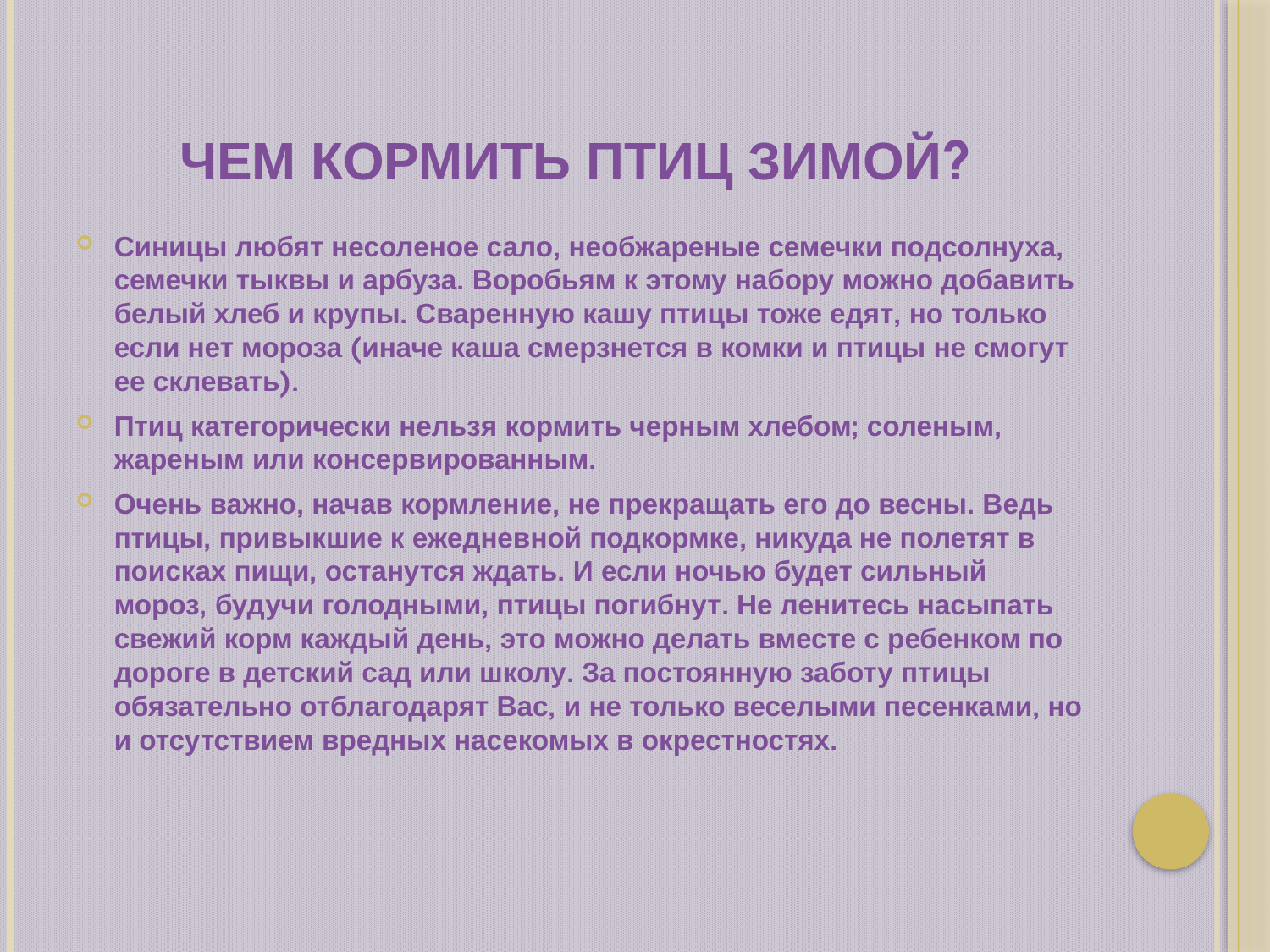

# Чем кормить птиц зимой?
Синицы любят несоленое сало, необжареные семечки подсолнуха, семечки тыквы и арбуза. Воробьям к этому набору можно добавить белый хлеб и крупы. Сваренную кашу птицы тоже едят, но только если нет мороза (иначе каша смерзнется в комки и птицы не смогут ее склевать).
Птиц категорически нельзя кормить черным хлебом; соленым, жареным или консервированным.
Очень важно, начав кормление, не прекращать его до весны. Ведь птицы, привыкшие к ежедневной подкормке, никуда не полетят в поисках пищи, останутся ждать. И если ночью будет сильный мороз, будучи голодными, птицы погибнут. Не ленитесь насыпать свежий корм каждый день, это можно делать вместе с ребенком по дороге в детский сад или школу. За постоянную заботу птицы обязательно отблагодарят Вас, и не только веселыми песенками, но и отсутствием вредных насекомых в окрестностях.